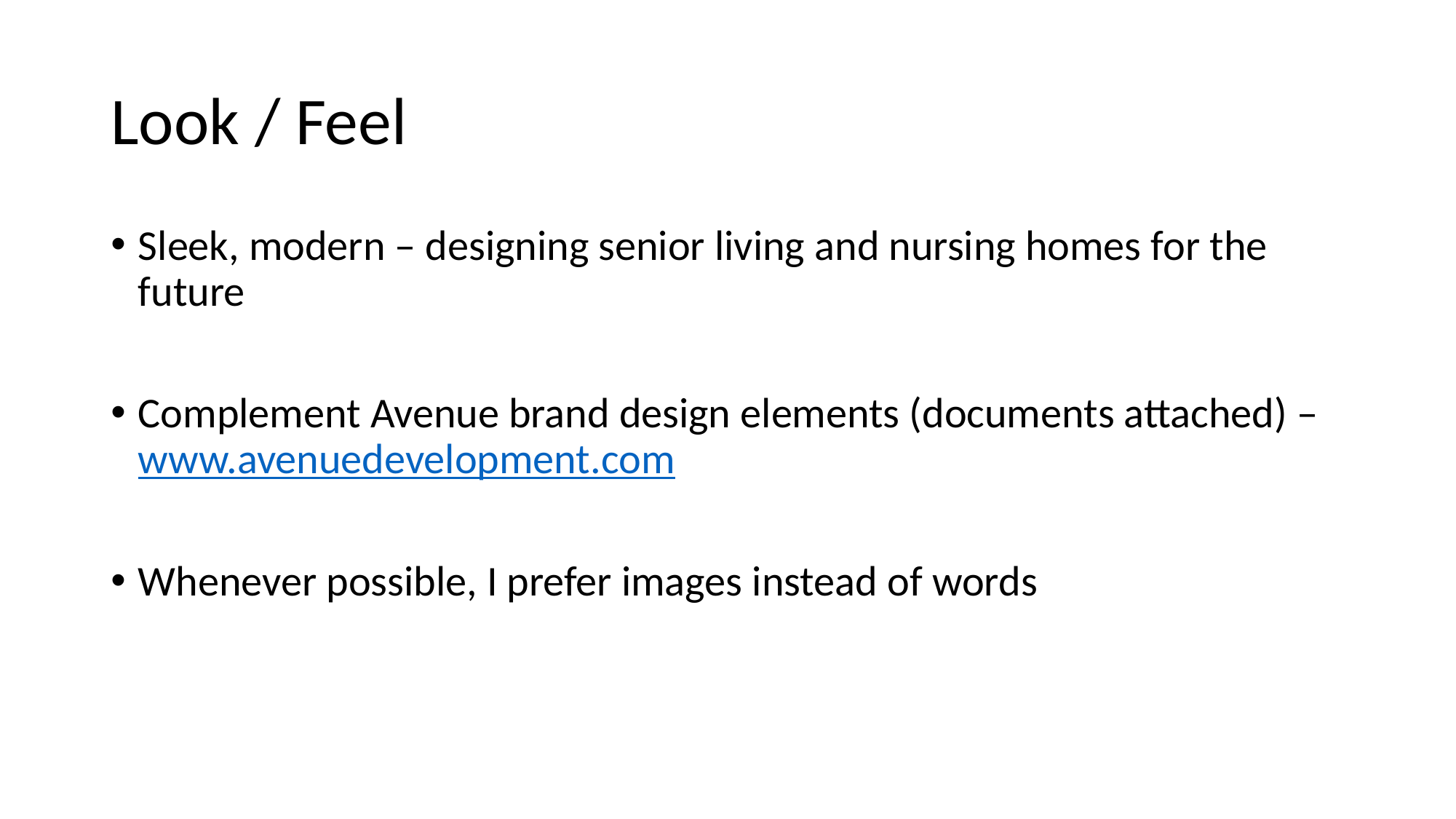

# Look / Feel
Sleek, modern – designing senior living and nursing homes for the future

Complement Avenue brand design elements (documents attached) – www.avenuedevelopment.com

Whenever possible, I prefer images instead of words